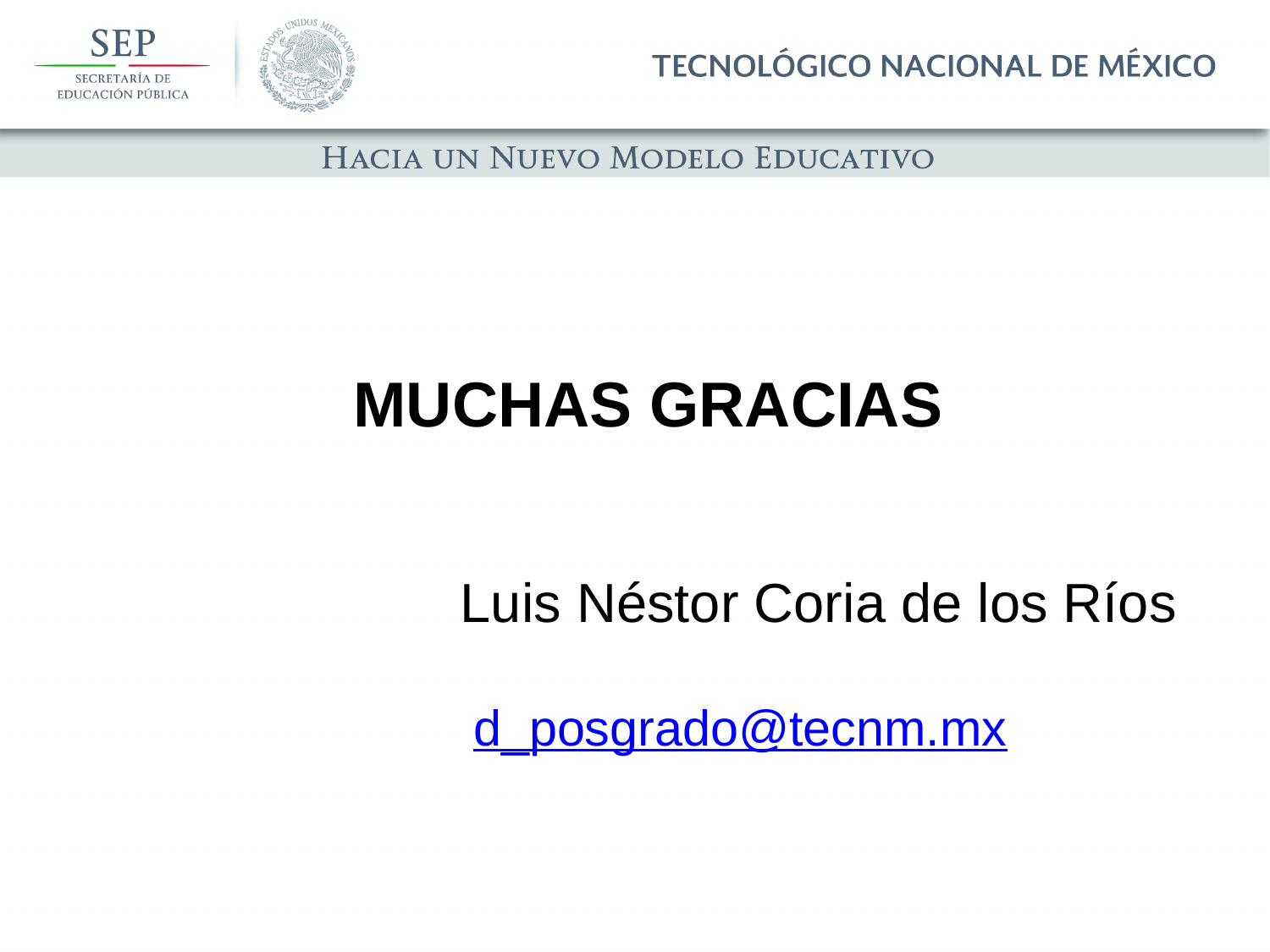

MUCHAS GRACIAS

                                Luis Néstor Coria de los Ríos

                                  d_posgrado@tecnm.mx